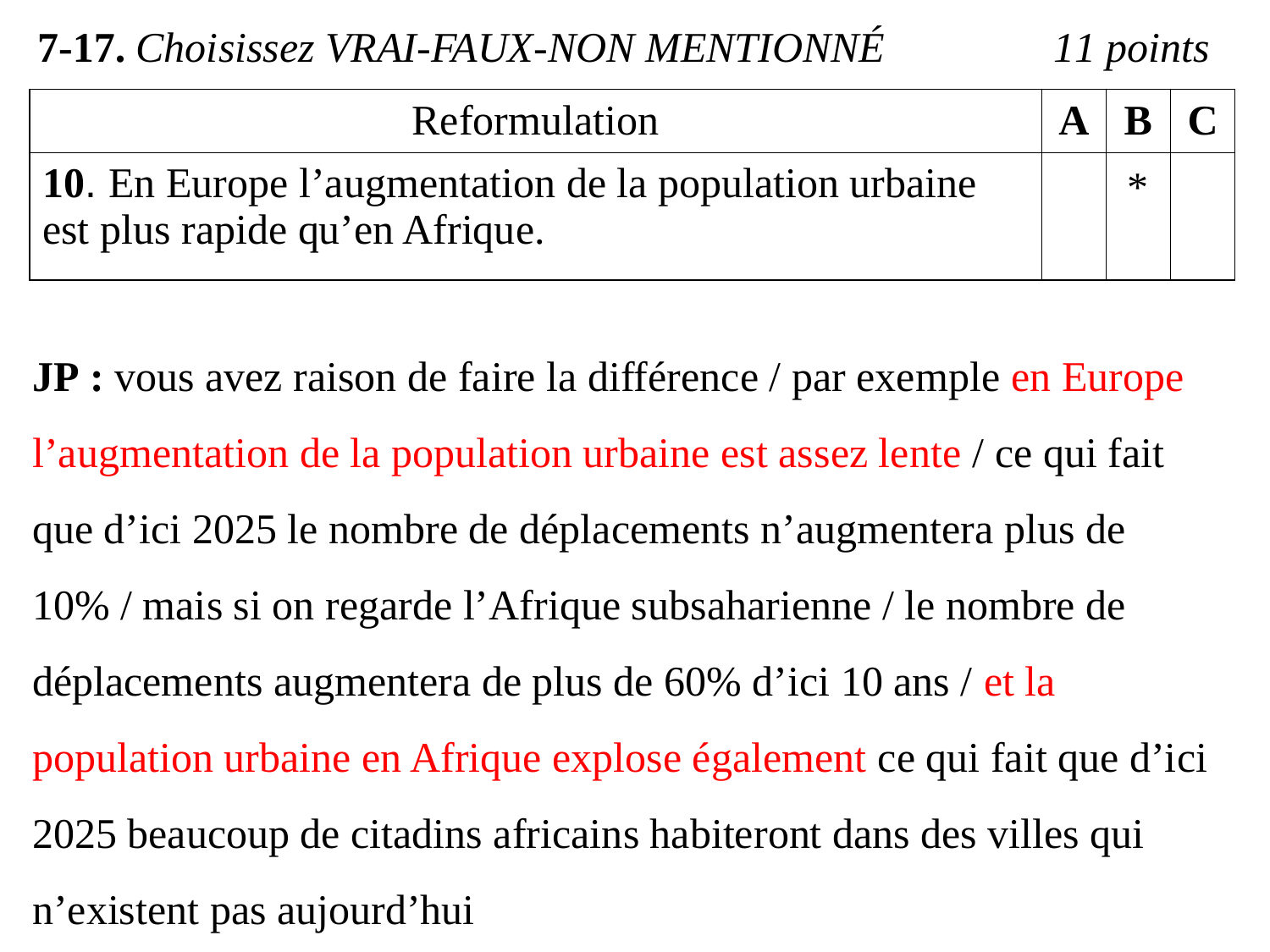

7-17. Choisissez VRAI-FAUX-NON MENTIONNÉ       	11 points
| Reformulation | A | B | C |
| --- | --- | --- | --- |
| 10. En Europe l’augmentation de la population urbaine est plus rapide qu’en Afrique. |  | \* |  |
JP : vous avez raison de faire la différence / par exemple en Europe l’augmentation de la population urbaine est assez lente / ce qui fait que d’ici 2025 le nombre de déplacements n’augmentera plus de 10% / mais si on regarde l’Afrique subsaharienne / le nombre de déplacements augmentera de plus de 60% d’ici 10 ans / et la population urbaine en Afrique explose également ce qui fait que d’ici 2025 beaucoup de citadins africains habiteront dans des villes qui n’existent pas aujourd’hui